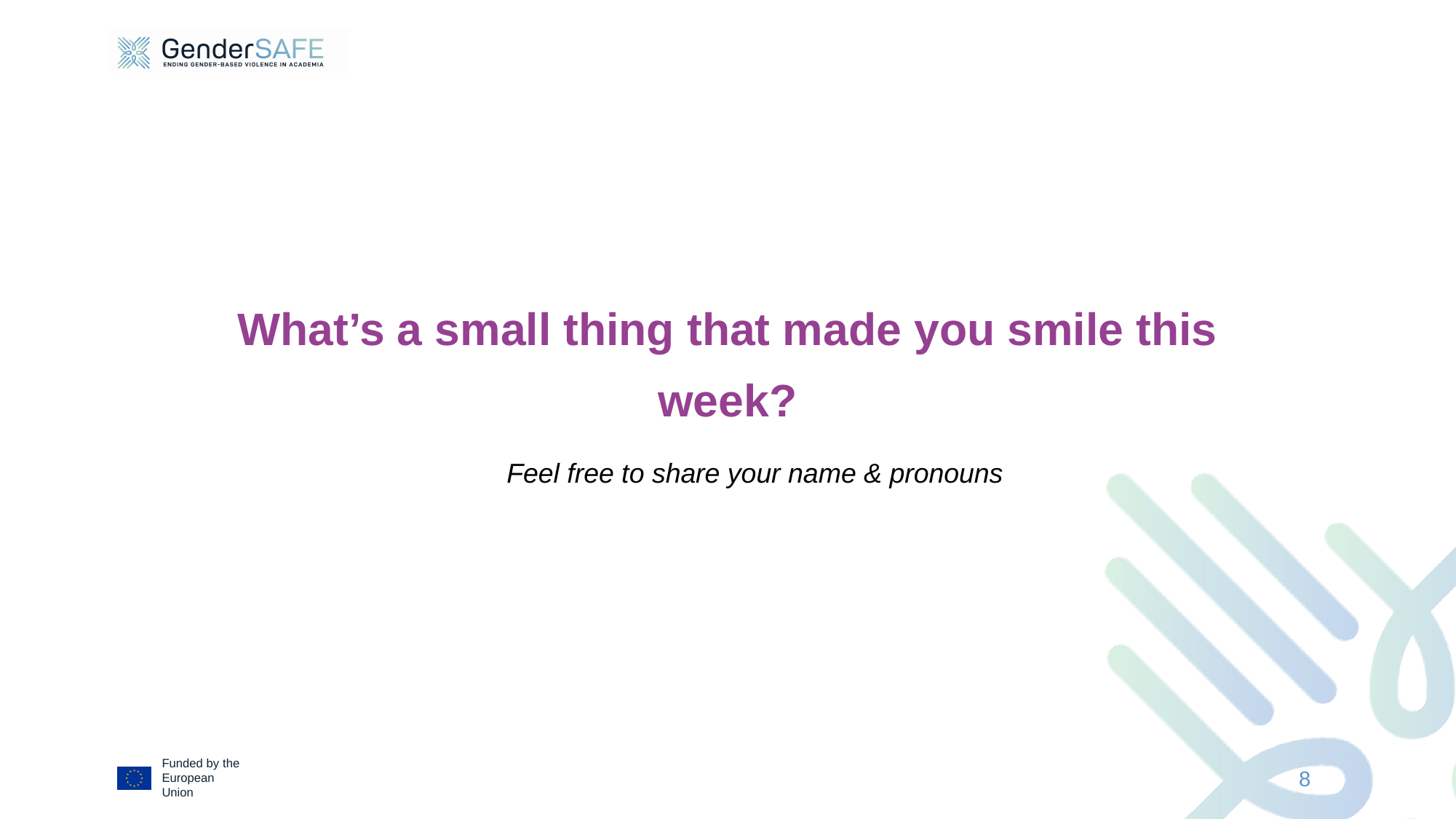

What’s a small thing that made you smile this week?
Feel free to share your name & pronouns
8